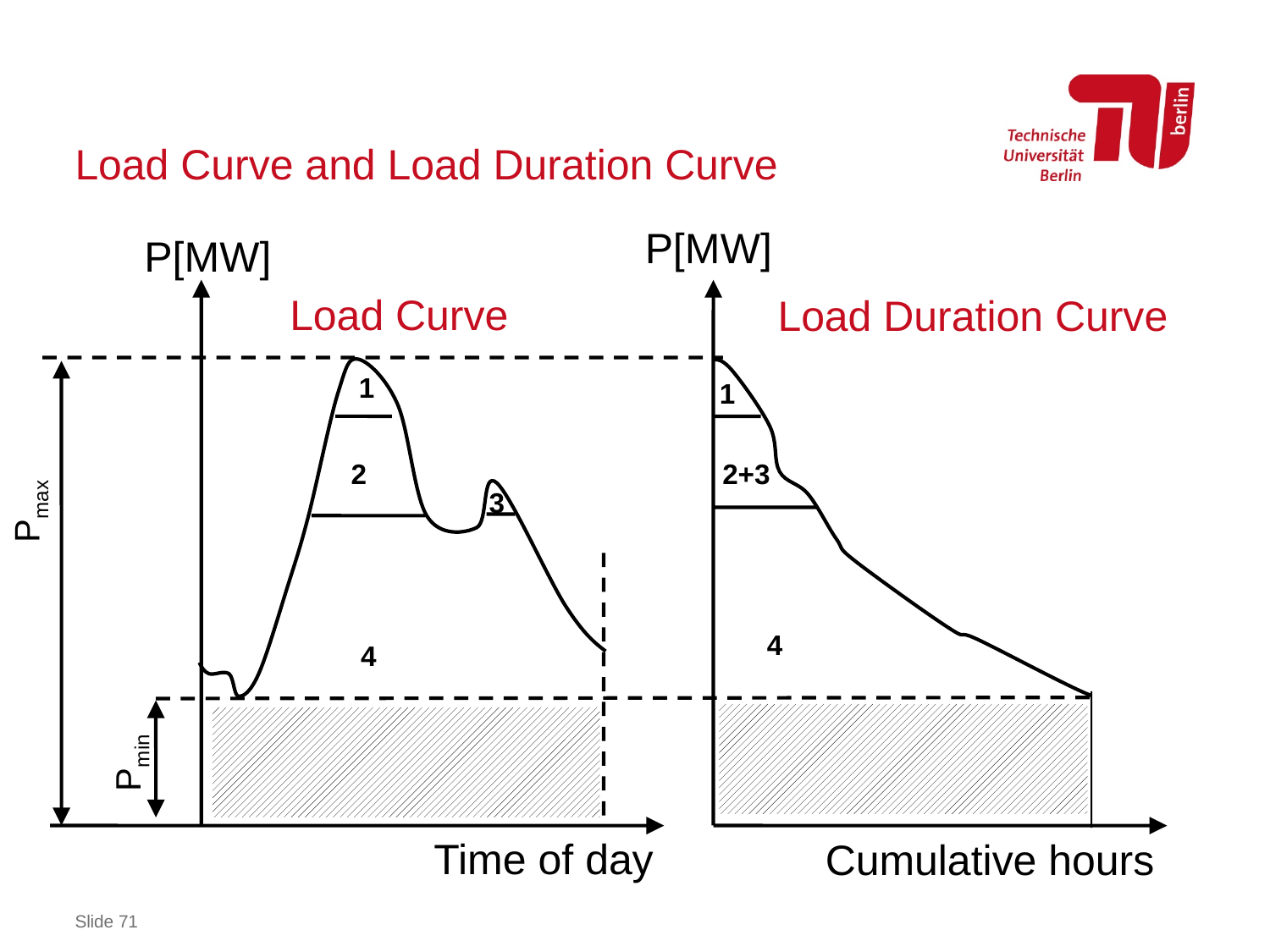

# Load Curve and Load Duration Curve
P[MW]

1
2+3

4

P[MW]

Pmax
1

2
3

4
Pmin

Time of day
Cumulative hours
Load Curve
Load Duration Curve
Slide 71